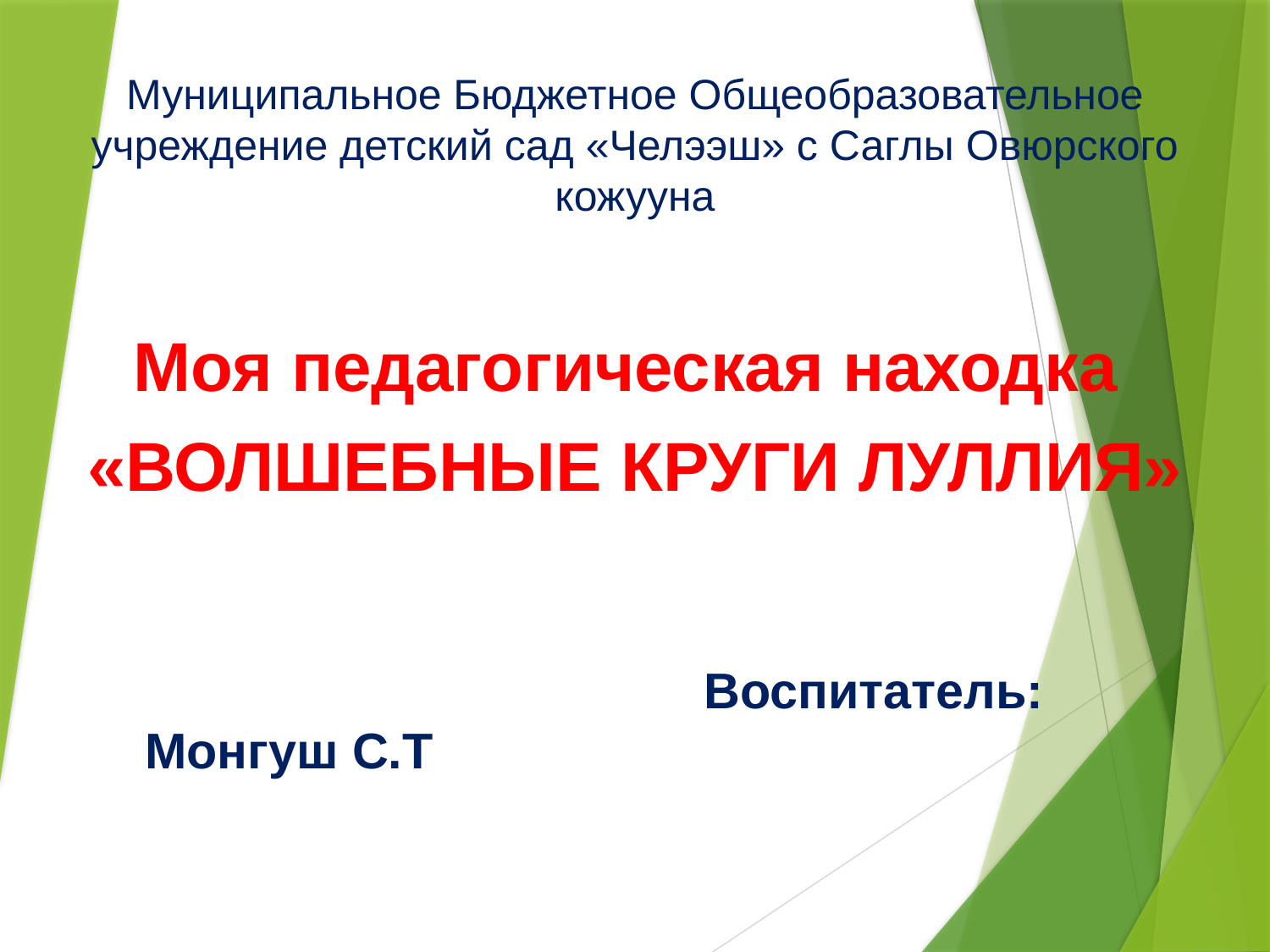

# Муниципальное Бюджетное Общеобразовательное учреждение детский сад «Челээш» с Саглы Овюрского кожууна
Моя педагогическая находка
«ВОЛШЕБНЫЕ КРУГИ ЛУЛЛИЯ»
                                        Воспитатель:  Монгуш С.Т